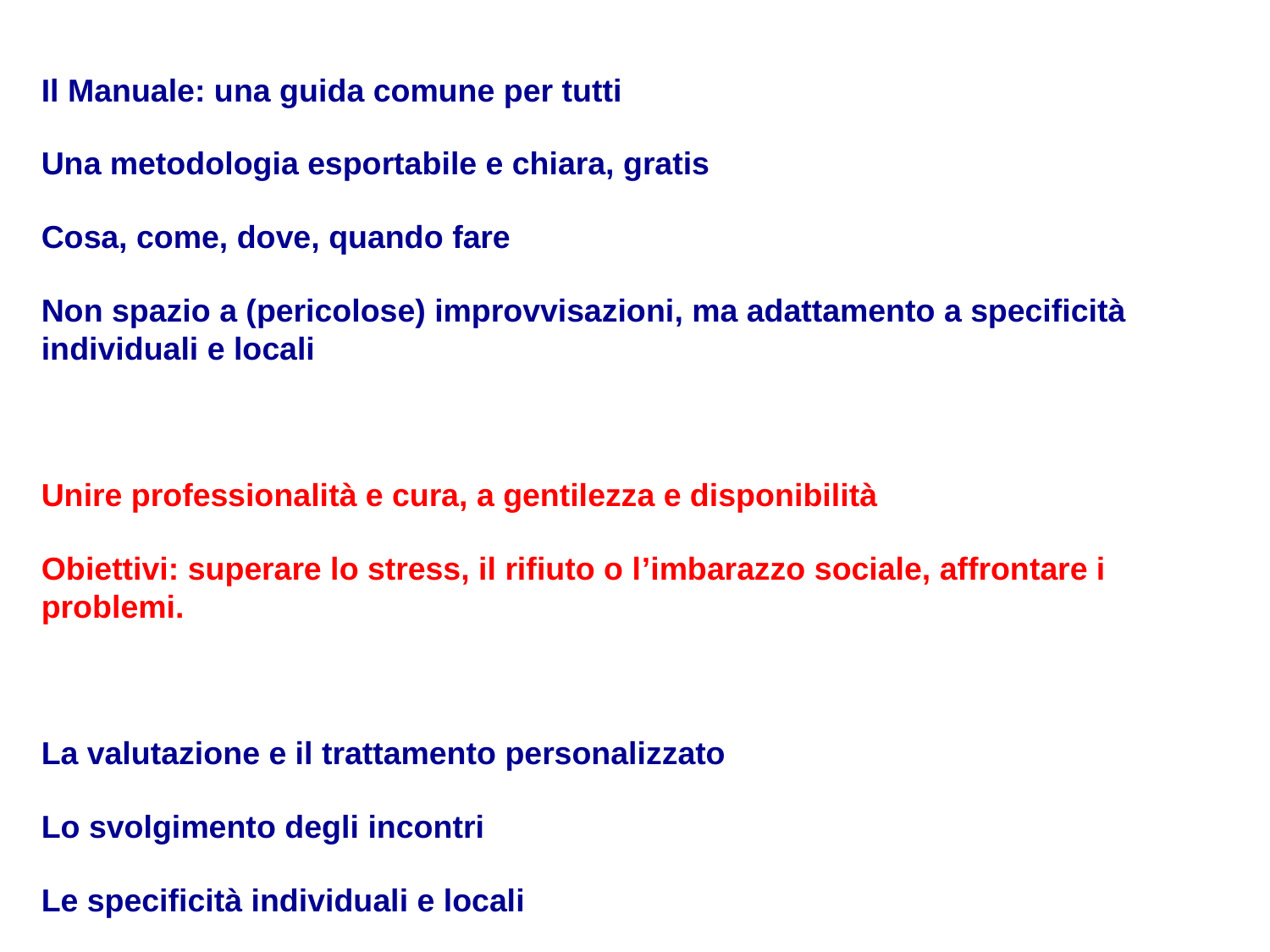

Il Manuale: una guida comune per tutti
Una metodologia esportabile e chiara, gratis
Cosa, come, dove, quando fare
Non spazio a (pericolose) improvvisazioni, ma adattamento a specificità individuali e locali

Unire professionalità e cura, a gentilezza e disponibilità
Obiettivi: superare lo stress, il rifiuto o l’imbarazzo sociale, affrontare i problemi.

La valutazione e il trattamento personalizzato
Lo svolgimento degli incontri
Le specificità individuali e locali